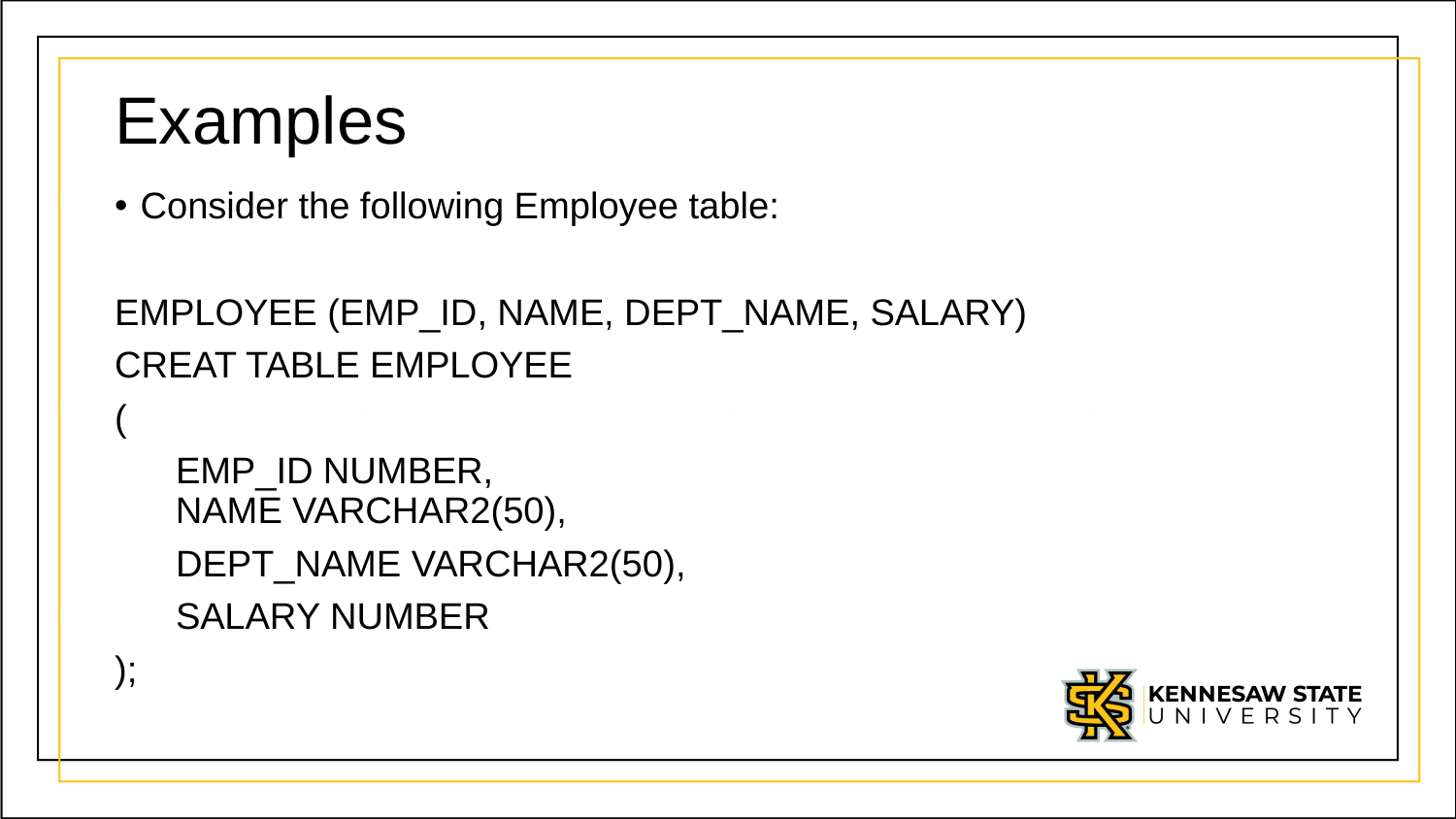

# Examples
Consider the following Employee table:

EMPLOYEE (EMP_ID, NAME, DEPT_NAME, SALARY)
CREAT TABLE EMPLOYEE
(
      EMP_ID NUMBER,
      NAME VARCHAR2(50),
      DEPT_NAME VARCHAR2(50),
      SALARY NUMBER
);